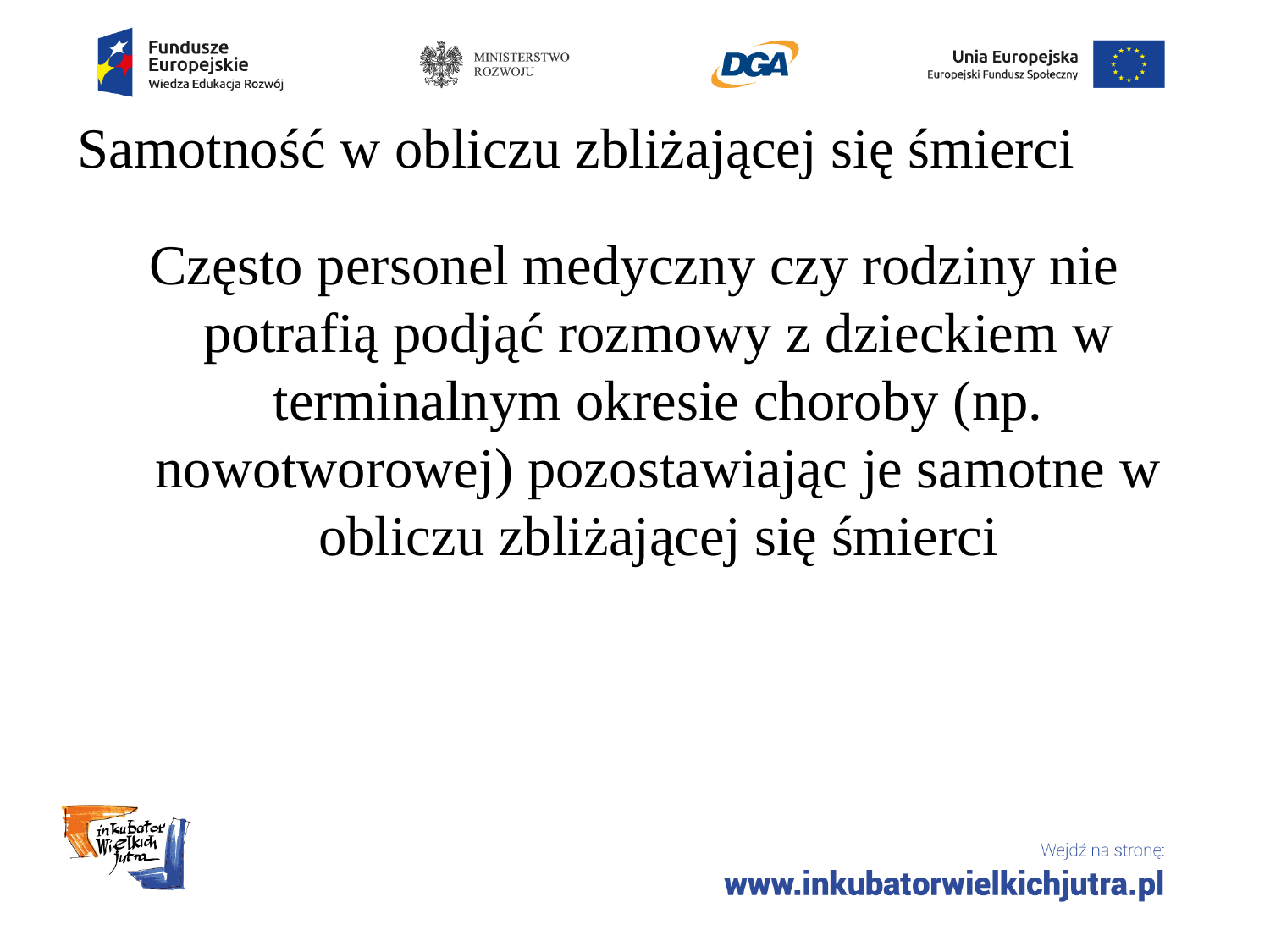

# Samotność w obliczu zbliżającej się śmierci
Często personel medyczny czy rodziny nie potrafią podjąć rozmowy z dzieckiem w terminalnym okresie choroby (np. nowotworowej) pozostawiając je samotne w obliczu zbliżającej się śmierci